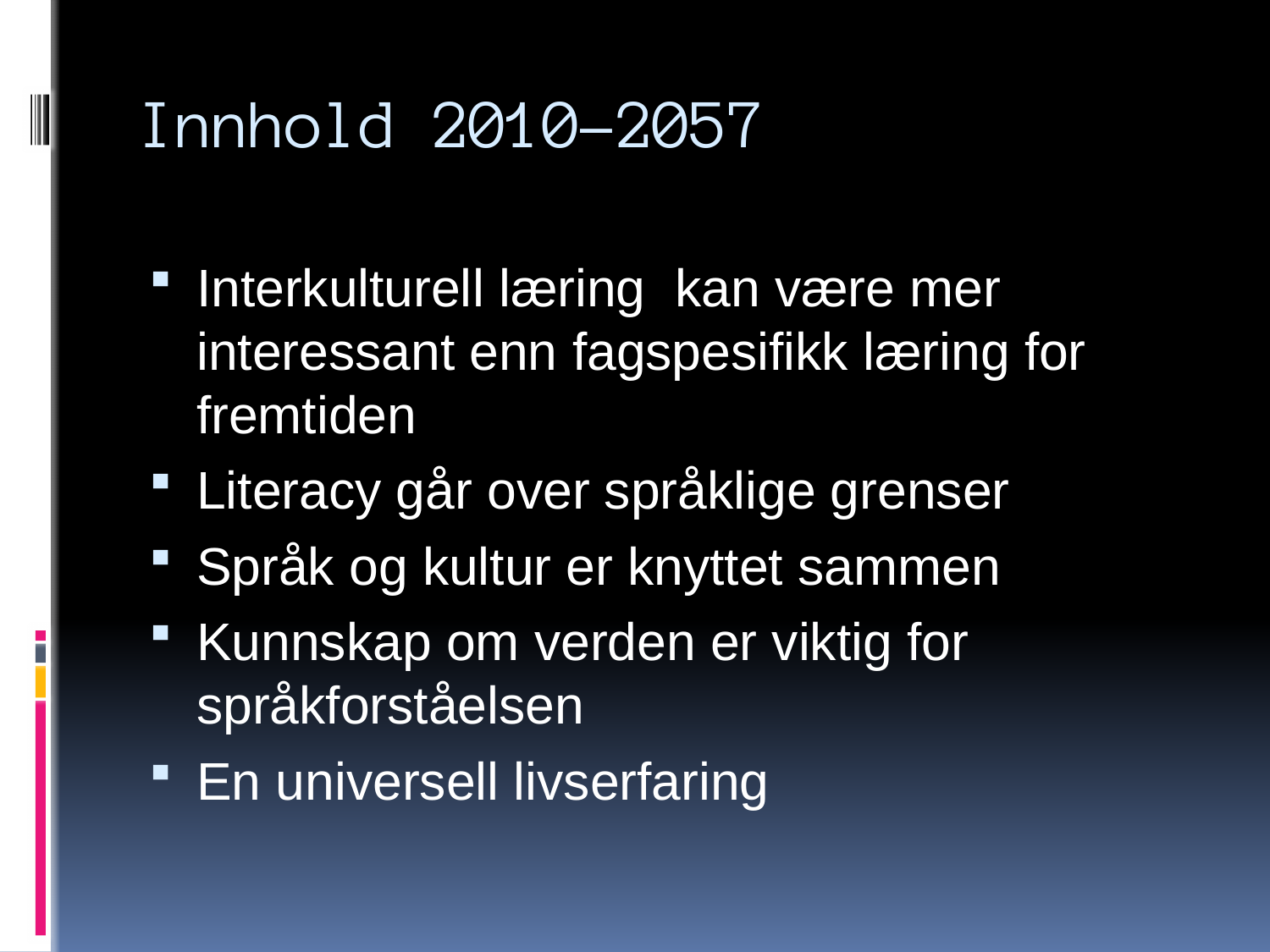

# Innhold 2010-2057
Interkulturell læring  kan være mer interessant enn fagspesifikk læring for fremtiden
Literacy går over språklige grenser
Språk og kultur er knyttet sammen
Kunnskap om verden er viktig for språkforståelsen
En universell livserfaring